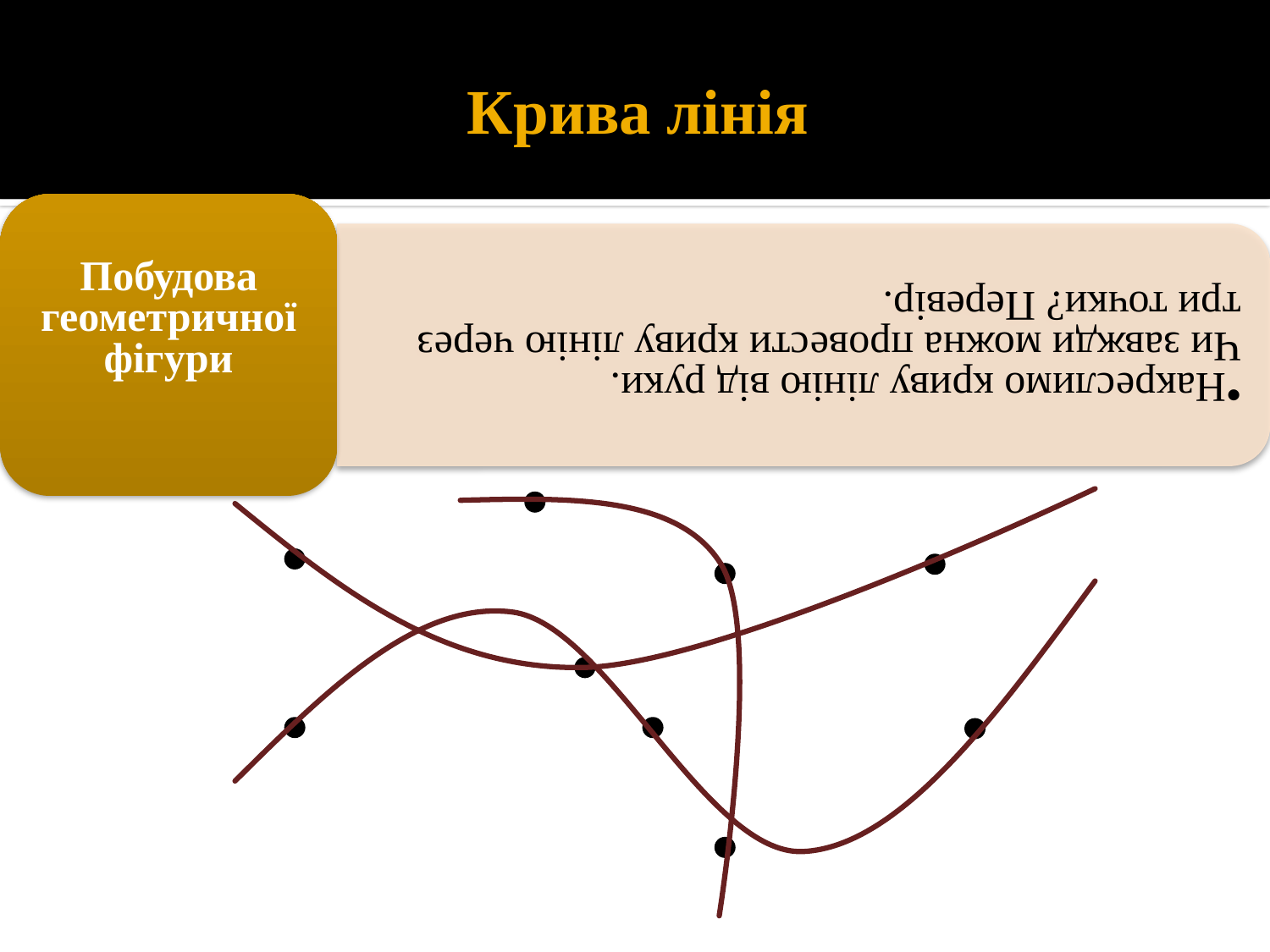

Крива лінія
Накреслимо криву лінію від руки.
Чи завжди можна провести криву лінію через три точки? Перевір.
Побудова геометричної фігури